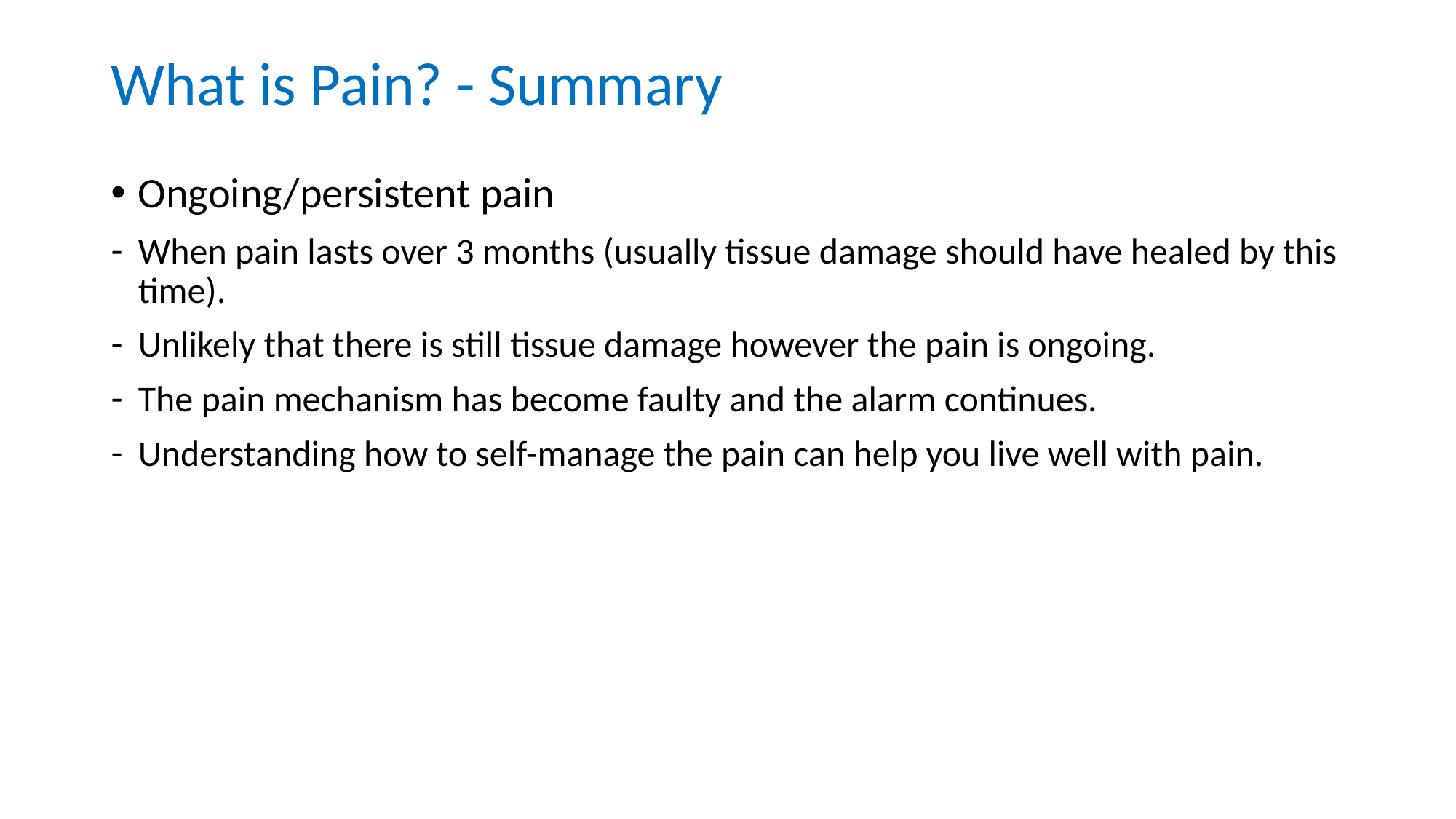

# What is Pain? - Summary
Ongoing/persistent pain
When pain lasts over 3 months (usually tissue damage should have healed by this time).
Unlikely that there is still tissue damage however the pain is ongoing.
The pain mechanism has become faulty and the alarm continues.
Understanding how to self-manage the pain can help you live well with pain.